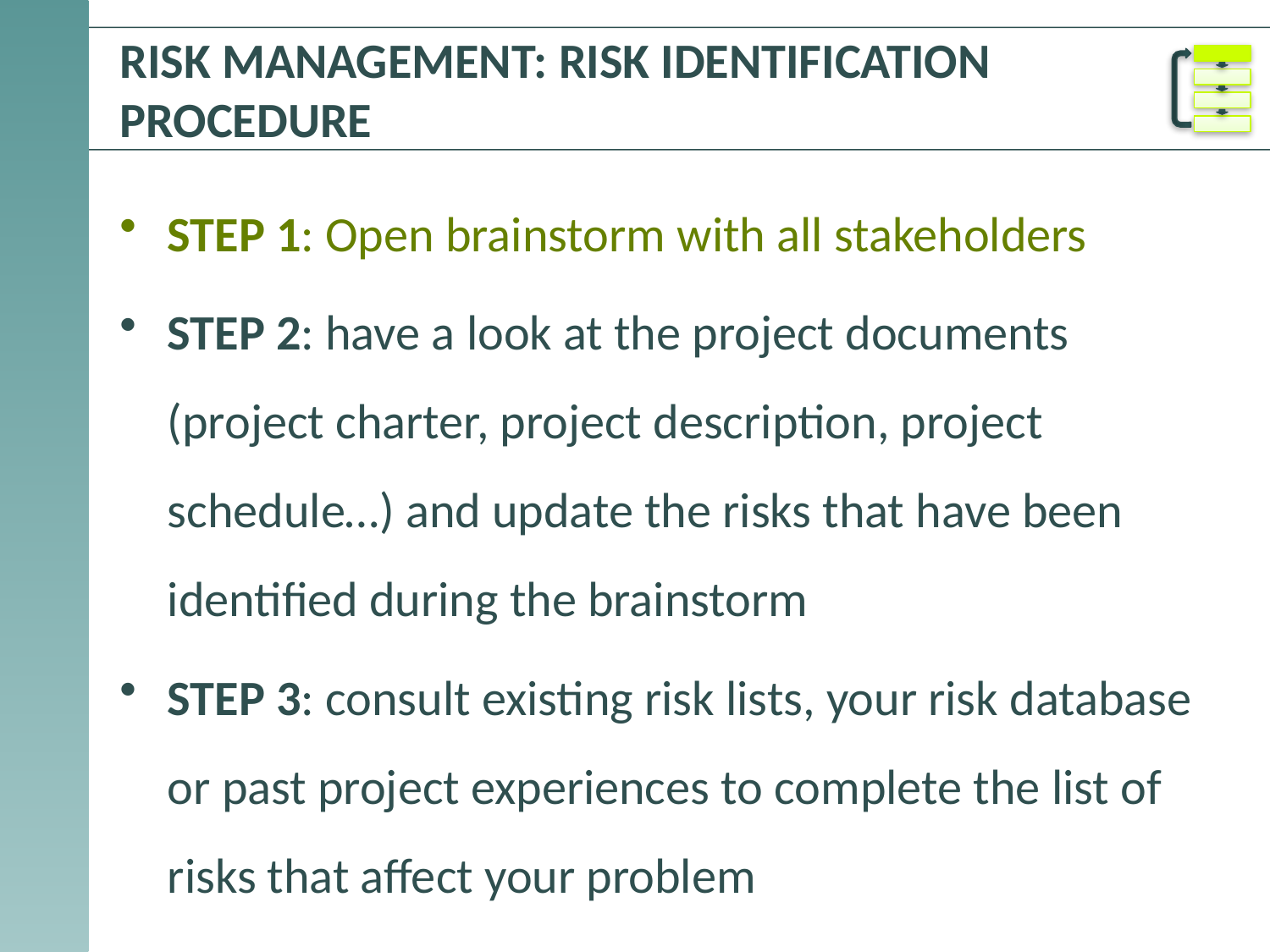

# Risk management: risk identification Procedure

STEP 1: Open brainstorm with all stakeholders
STEP 2: have a look at the project documents (project charter, project description, project schedule…) and update the risks that have been identified during the brainstorm
STEP 3: consult existing risk lists, your risk database or past project experiences to complete the list of risks that affect your problem